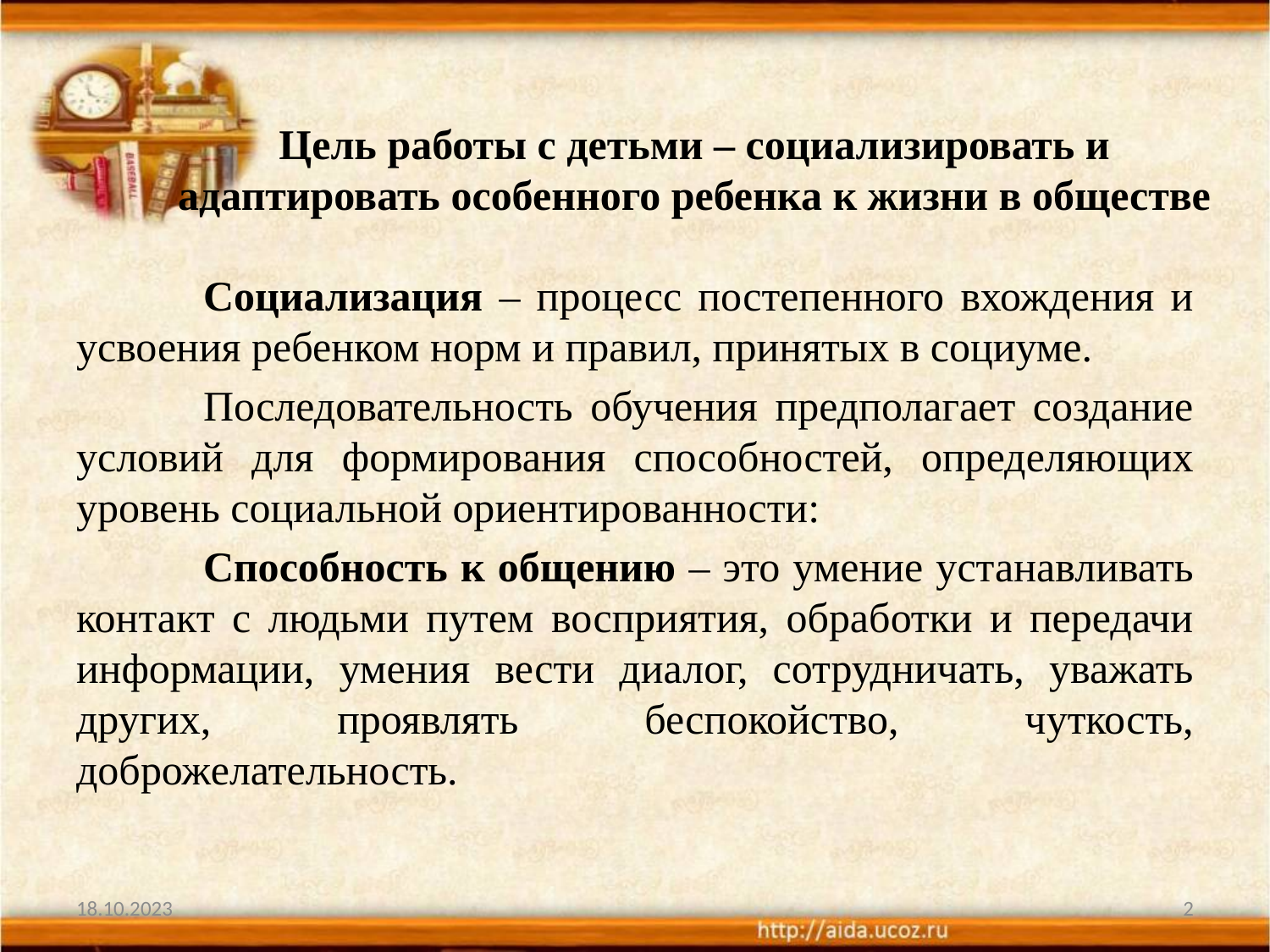

# Цель работы с детьми – социализировать и адаптировать особенного ребенка к жизни в обществе

	Социализация – процесс постепенного вхождения и усвоения ребенком норм и правил, принятых в социуме.
	Последовательность обучения предполагает создание условий для формирования способностей, определяющих уровень социальной ориентированности:
	Способность к общению – это умение устанавливать контакт с людьми путем восприятия, обработки и передачи информации, умения вести диалог, сотрудничать, уважать других, проявлять беспокойство, чуткость, доброжелательность.

18.10.2023
2